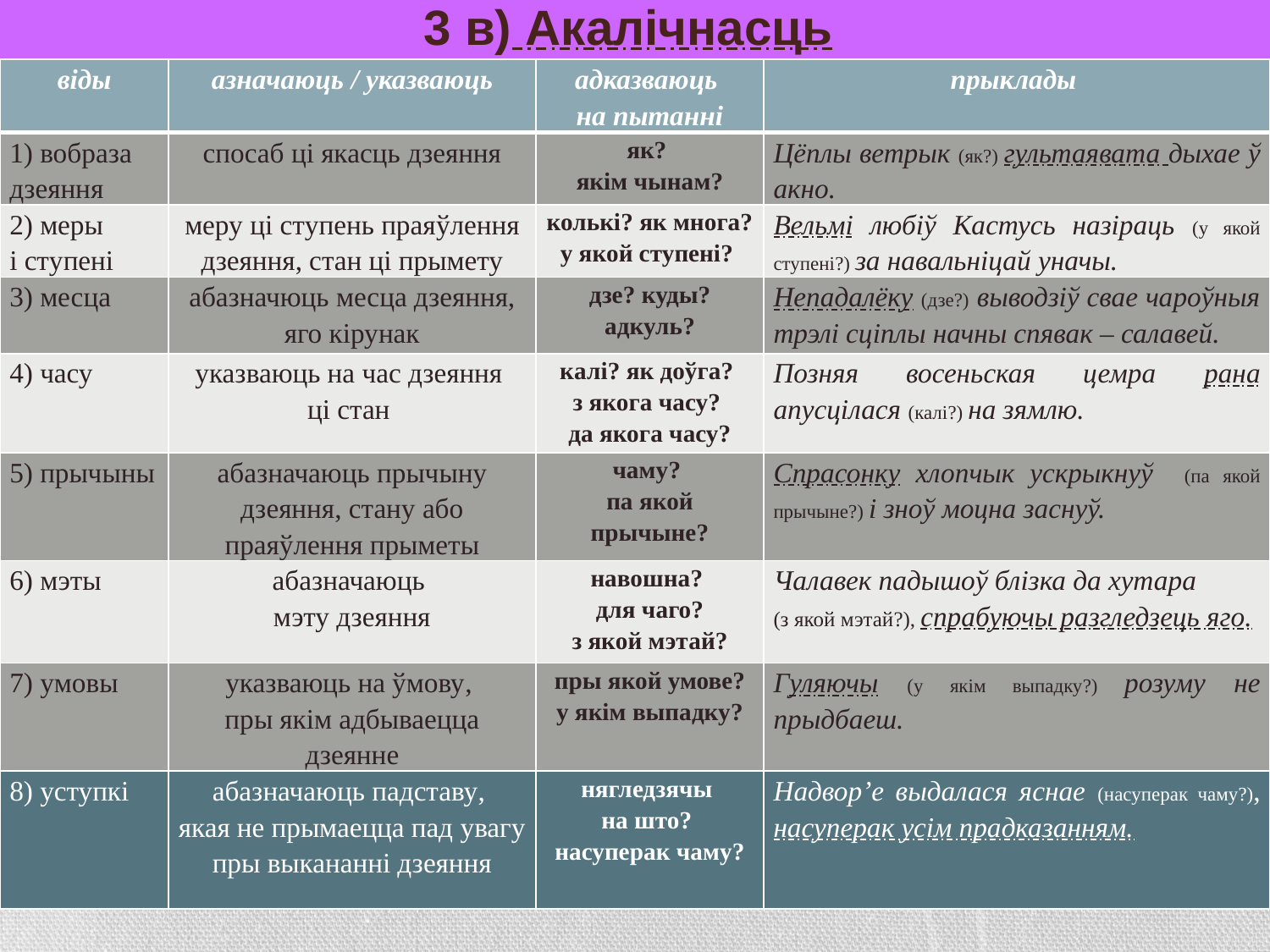

# 3 в) Акалічнасць
| віды | азначаюць / указваюць | адказваюць на пытанні | прыклады |
| --- | --- | --- | --- |
| 1) вобраза дзеяння | спосаб ці якасць дзеяння | як? якім чынам? | Цёплы ветрык (як?) гультаявата дыхае ў акно. |
| 2) меры і ступені | меру ці ступень праяўлення дзеяння, стан ці прымету | колькі? як многа? у якой ступені? | Вельмі любіў Кастусь назіраць (у якой ступені?) за навальніцай уначы. |
| 3) месца | абазначюць месца дзеяння, яго кірунак | дзе? куды? адкуль? | Непадалёку (дзе?) выводзіў свае чароўныя трэлі сціплы начны спявак – салавей. |
| 4) часу | указваюць на час дзеяння ці стан | калі? як доўга? з якога часу? да якога часу? | Позняя восеньская цемра рана апусцілася (калі?) на зямлю. |
| 5) прычыны | абазначаюць прычыну дзеяння, стану або праяўлення прыметы | чаму? па якой прычыне? | Спрасонку хлопчык ускрыкнуў (па якой прычыне?) і зноў моцна заснуў. |
| 6) мэты | абазначаюць мэту дзеяння | навошна? для чаго? з якой мэтай? | Чалавек падышоў блізка да хутара (з якой мэтай?), спрабуючы разгледзець яго. |
| 7) умовы | указваюць на ўмову, пры якім адбываецца дзеянне | пры якой умове? у якім выпадку? | Гуляючы (у якім выпадку?) розуму не прыдбаеш. |
| 8) уступкі | абазначаюць падставу, якая не прымаецца пад увагу пры выкананні дзеяння | нягледзячы на што? насуперак чаму? | Надвор’е выдалася яснае (насуперак чаму?), насуперак усім прадказанням. |